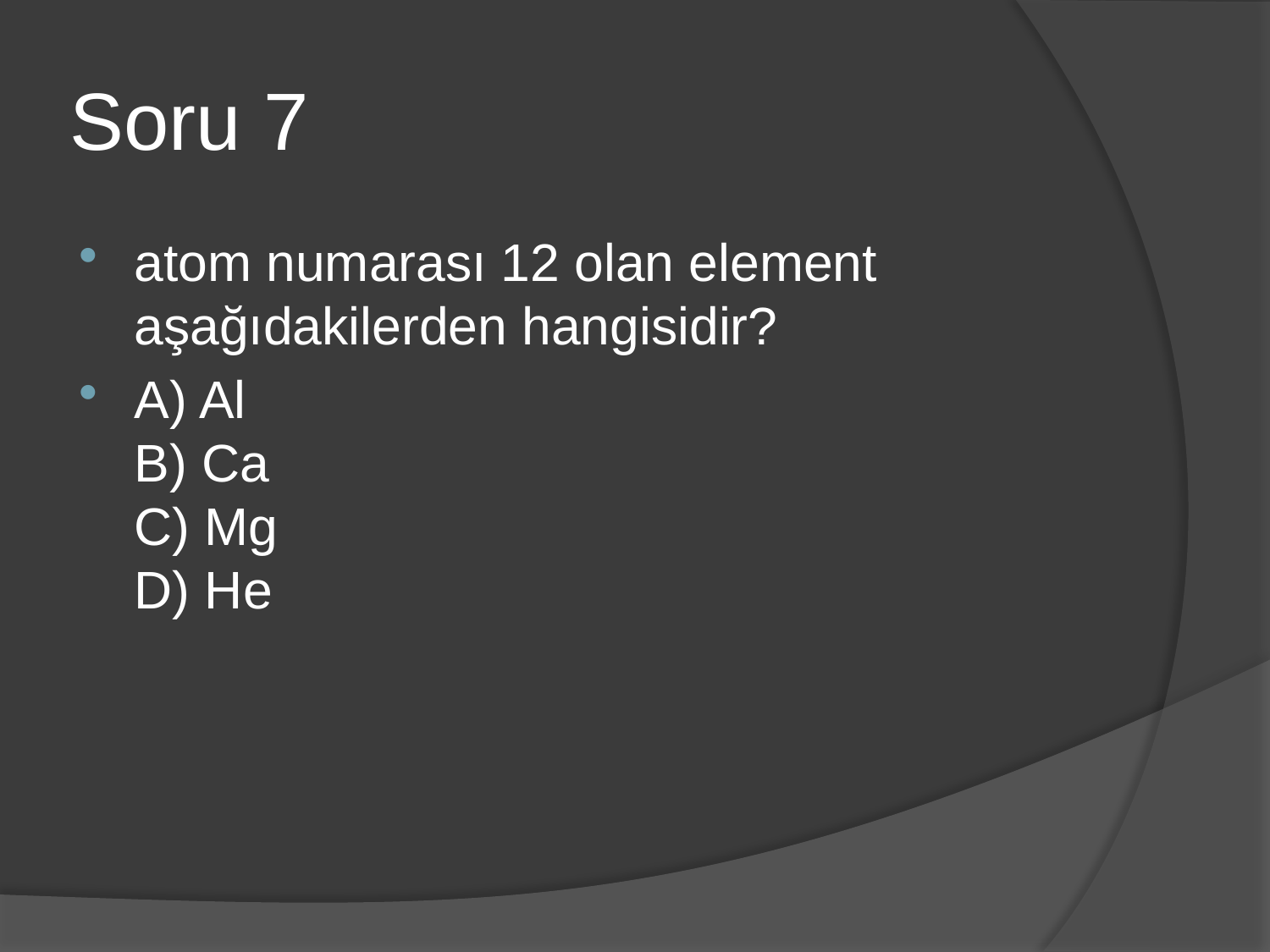

# Soru 7
atom numarası 12 olan element aşağıdakilerden hangisidir?
A) Al
B) Ca
C) Mg
D) He